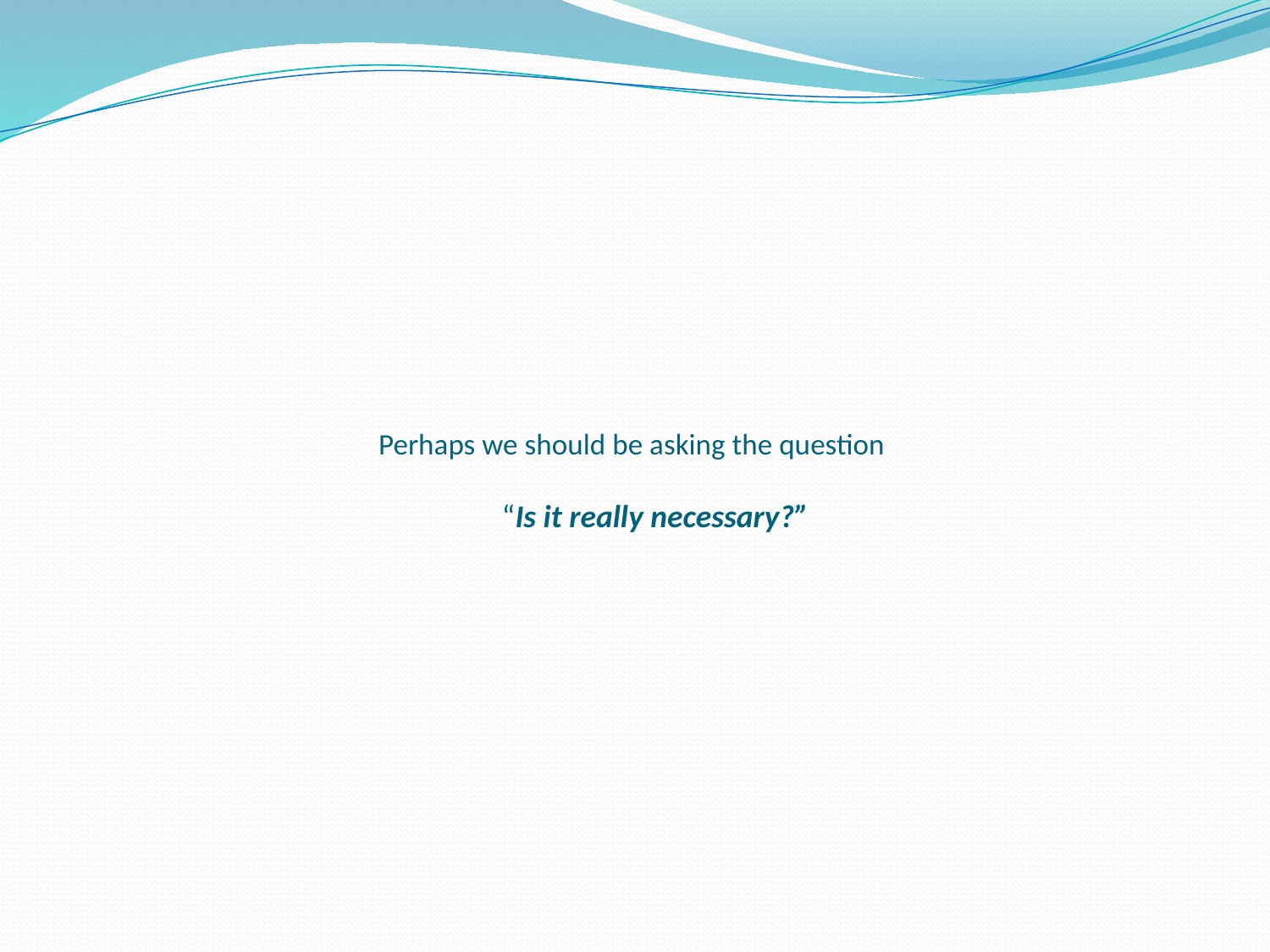

# Perhaps we should be asking the question “Is it really necessary?”